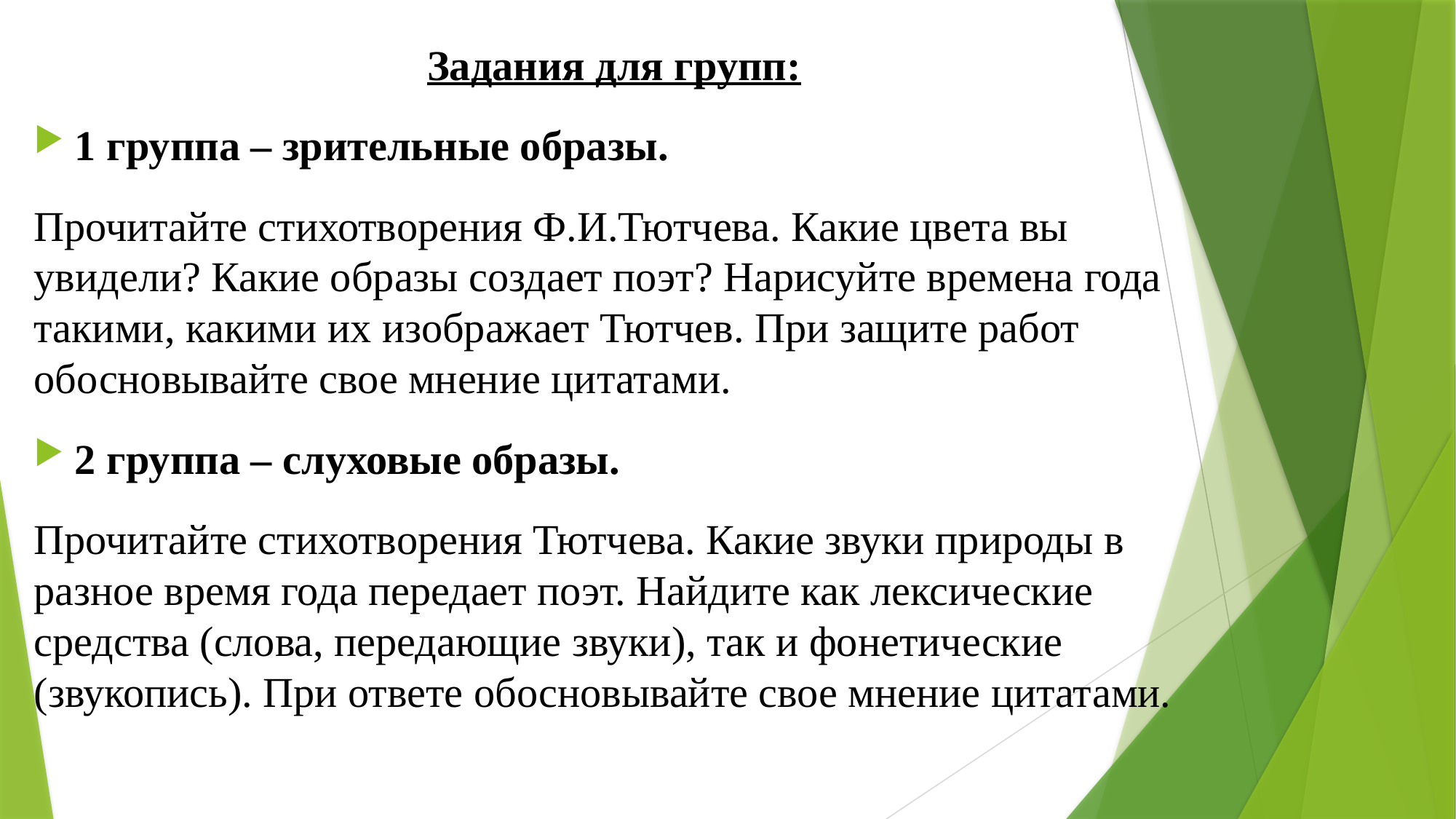

Задания для групп:
1 группа – зрительные образы.
Прочитайте стихотворения Ф.И.Тютчева. Какие цвета вы увидели? Какие образы создает поэт? Нарисуйте времена года такими, какими их изображает Тютчев. При защите работ обосновывайте свое мнение цитатами.
2 группа – слуховые образы.
Прочитайте стихотворения Тютчева. Какие звуки природы в разное время года передает поэт. Найдите как лексические средства (слова, передающие звуки), так и фонетические (звукопись). При ответе обосновывайте свое мнение цитатами.